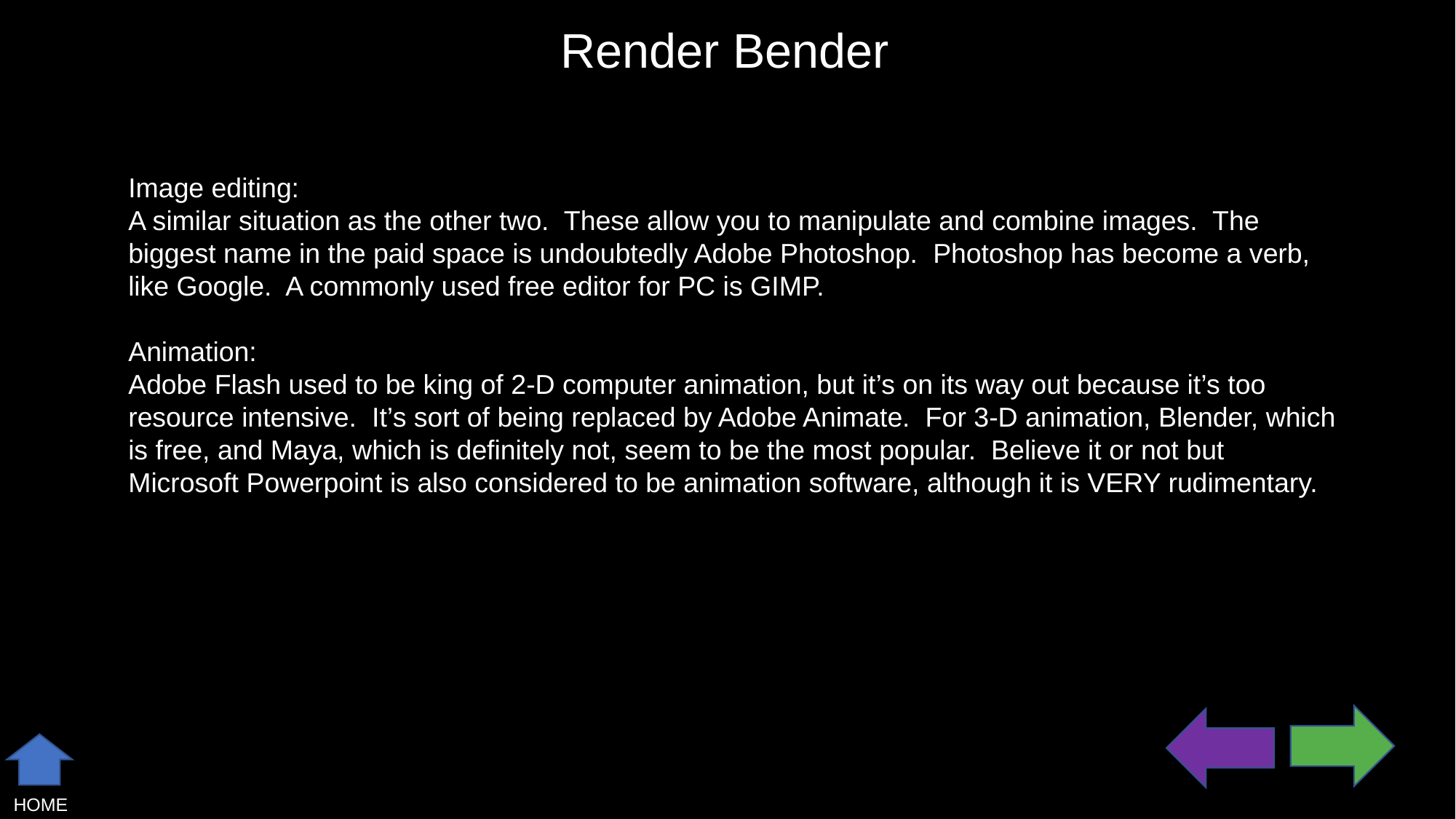

Render Bender
Image editing:
A similar situation as the other two.  These allow you to manipulate and combine images.  The biggest name in the paid space is undoubtedly Adobe Photoshop.  Photoshop has become a verb, like Google.  A commonly used free editor for PC is GIMP.

Animation:
Adobe Flash used to be king of 2-D computer animation, but it’s on its way out because it’s too resource intensive.  It’s sort of being replaced by Adobe Animate.  For 3-D animation, Blender, which is free, and Maya, which is definitely not, seem to be the most popular.  Believe it or not but Microsoft Powerpoint is also considered to be animation software, although it is VERY rudimentary.

HOME